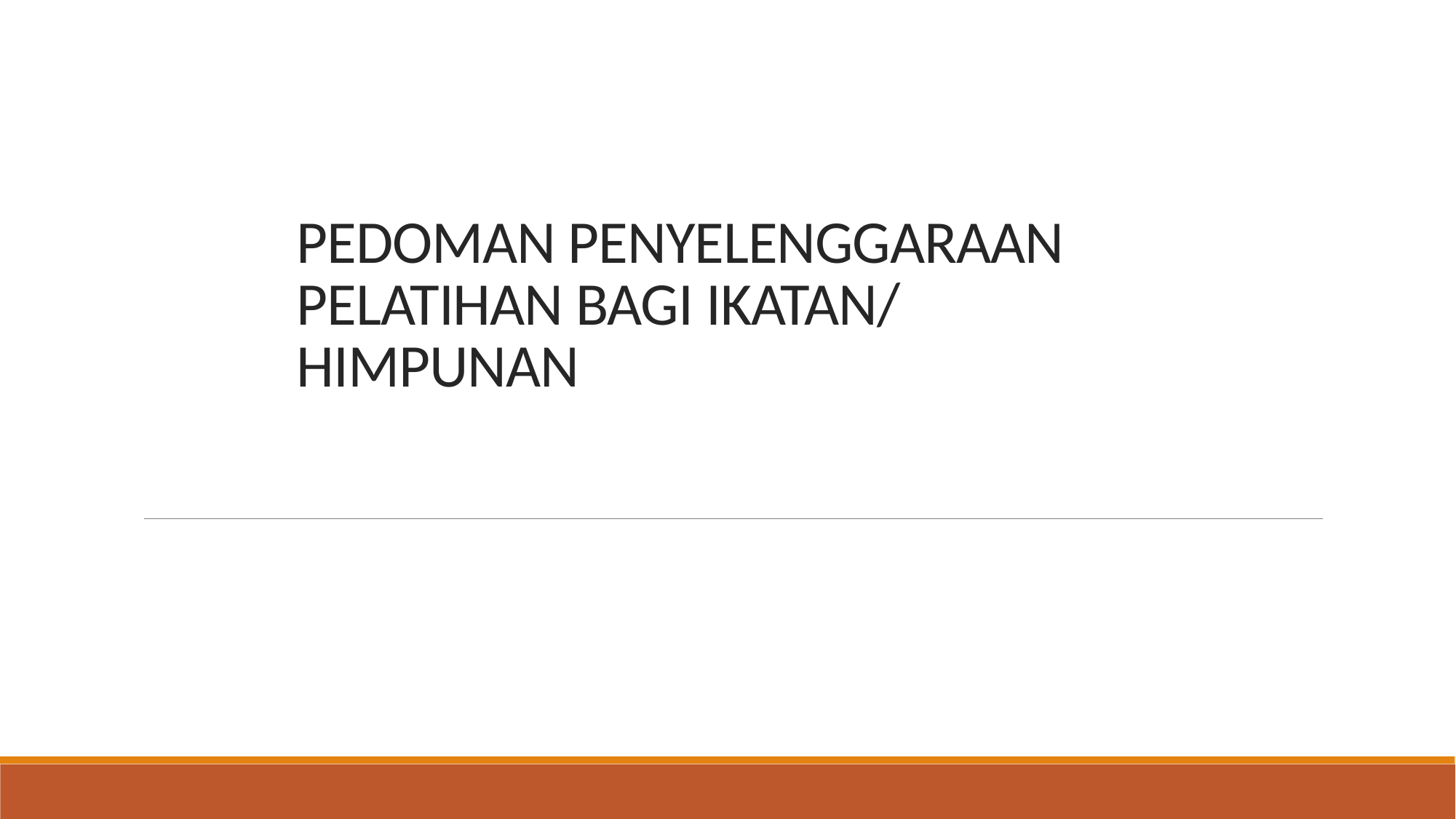

# PEDOMAN PENYELENGGARAAN PELATIHAN BAGI IKATAN/ HIMPUNAN